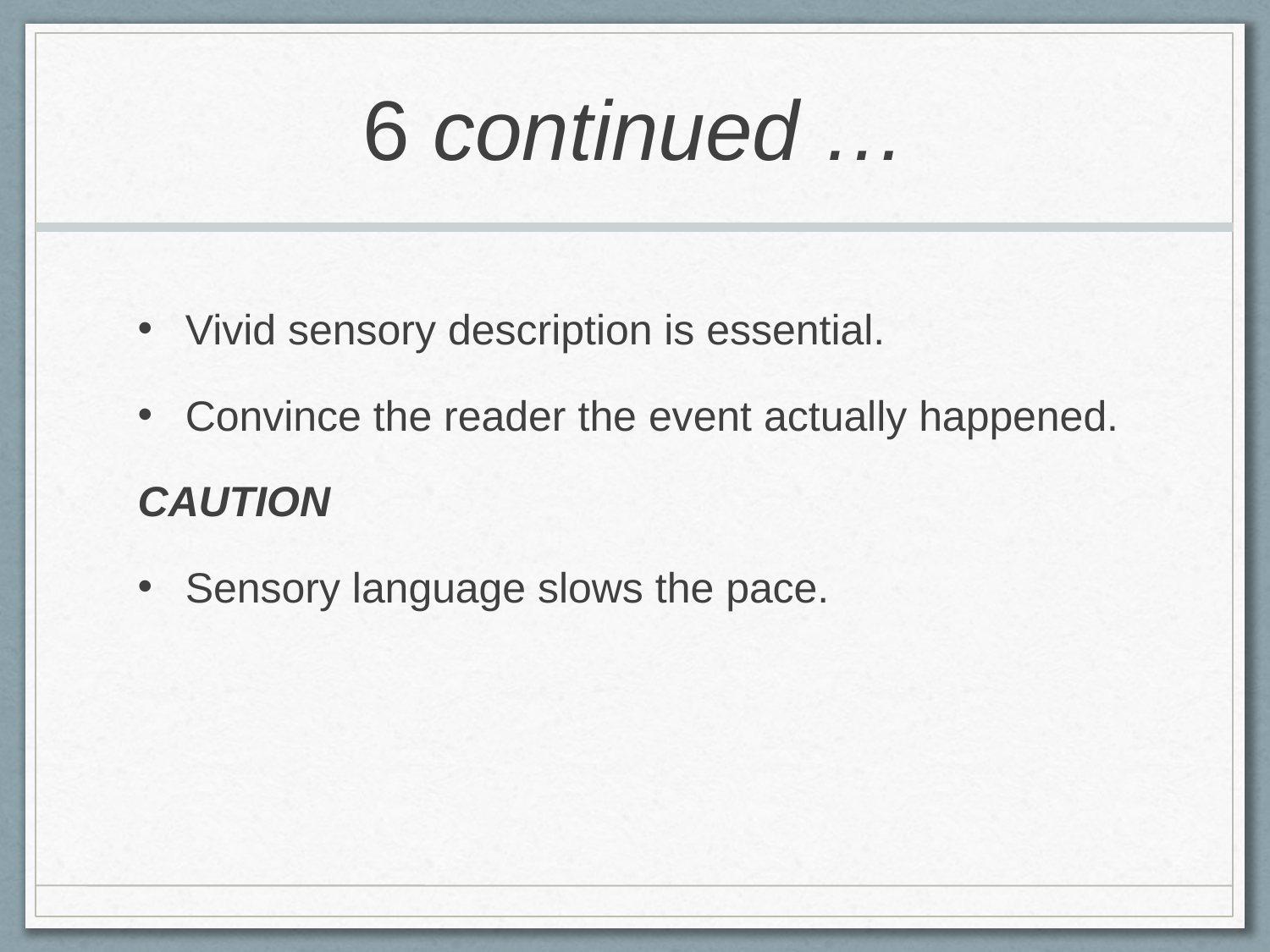

# 6 continued …
Vivid sensory description is essential.
Convince the reader the event actually happened.
CAUTION
Sensory language slows the pace.